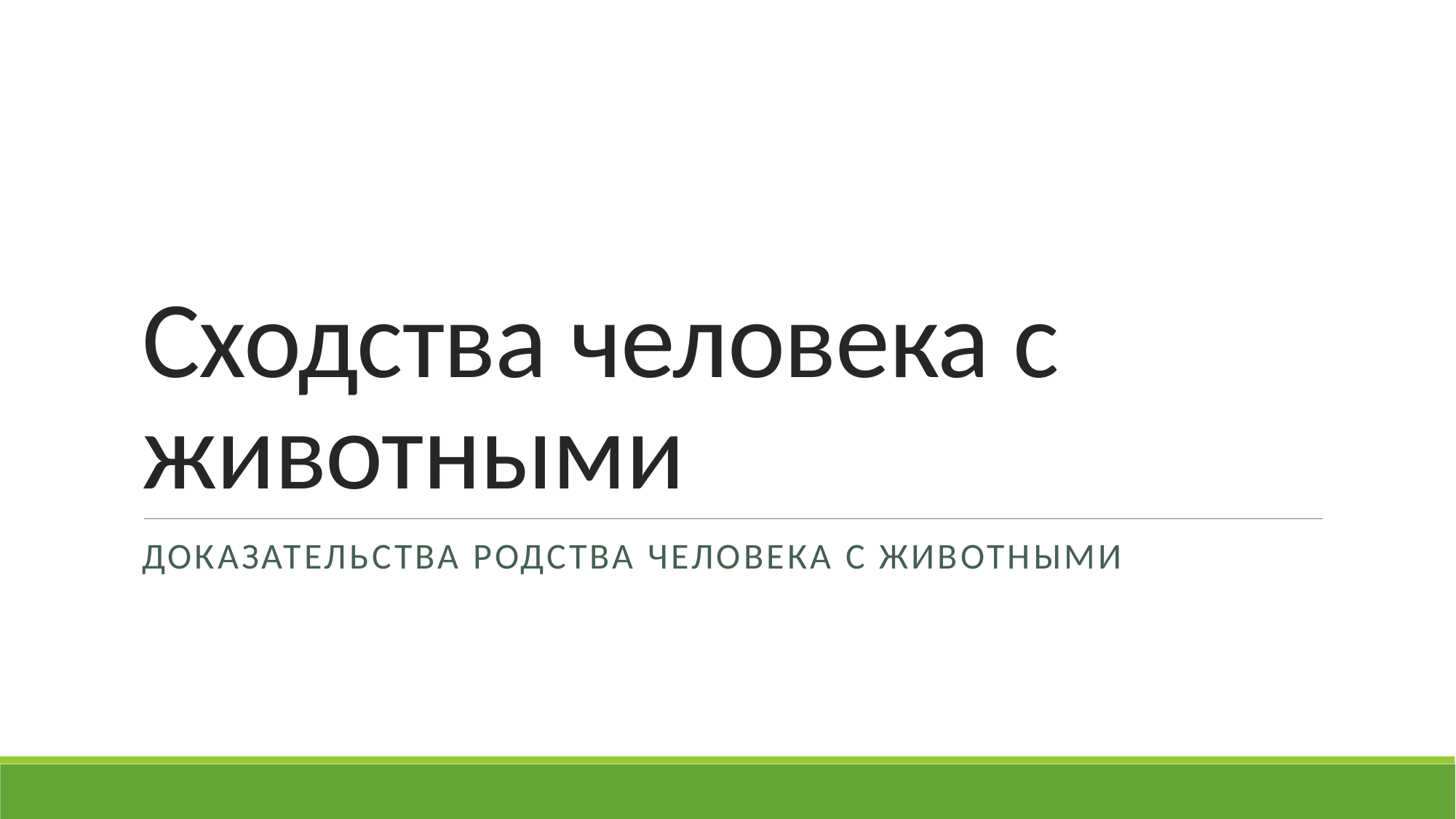

# Сходства человека с животными
Доказательства родства человека с животными